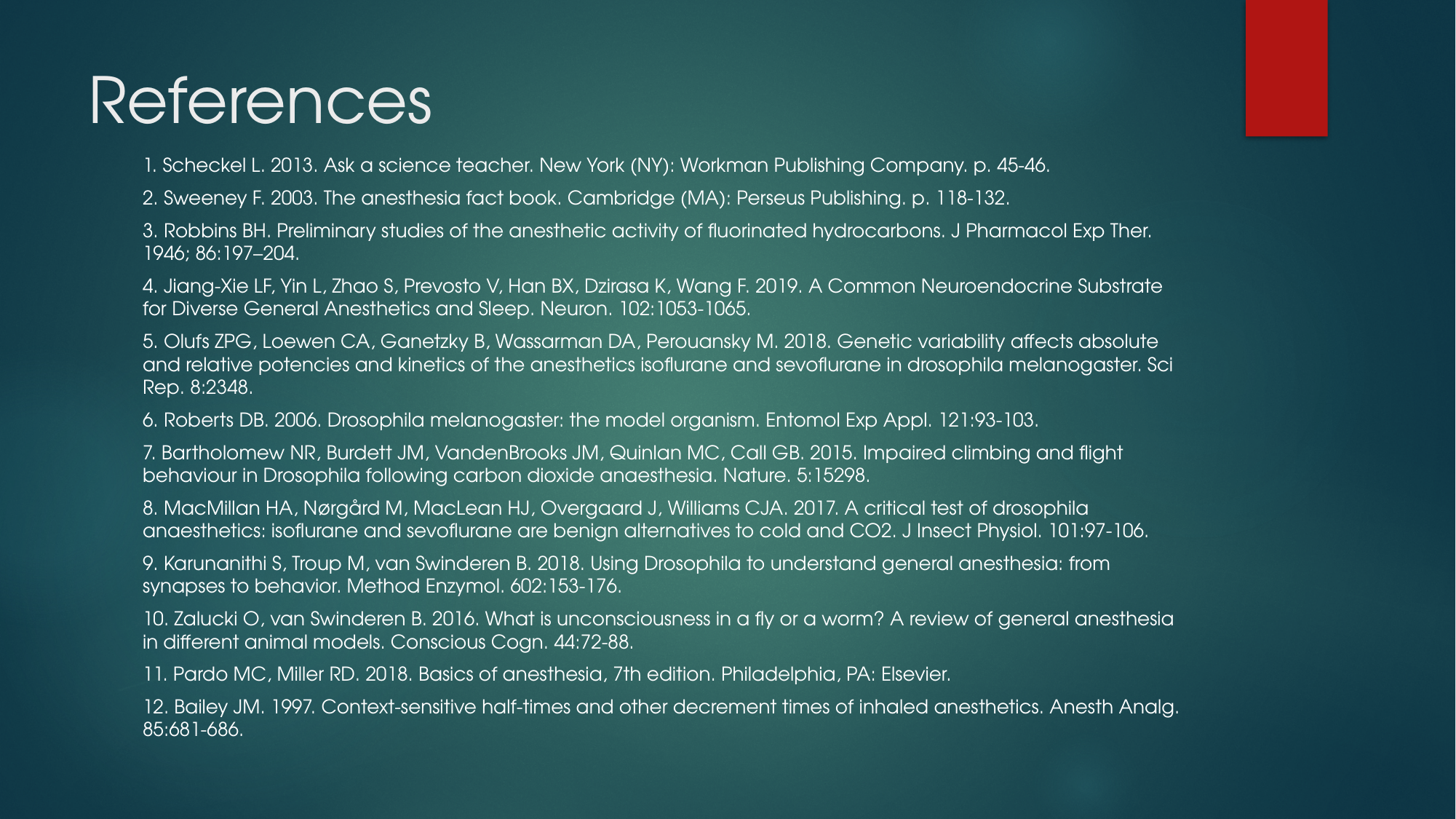

# References
1. Scheckel L. 2013. Ask a science teacher. New York (NY): Workman Publishing Company. p. 45-46.
2. Sweeney F. 2003. The anesthesia fact book. Cambridge (MA): Perseus Publishing. p. 118-132.
3. Robbins BH. Preliminary studies of the anesthetic activity of fluorinated hydrocarbons. J Pharmacol Exp Ther. 1946; 86:197–204.
4. Jiang-Xie LF, Yin L, Zhao S, Prevosto V, Han BX, Dzirasa K, Wang F. 2019. A Common Neuroendocrine Substrate for Diverse General Anesthetics and Sleep. Neuron. 102:1053-1065.
5. Olufs ZPG, Loewen CA, Ganetzky B, Wassarman DA, Perouansky M. 2018. Genetic variability affects absolute and relative potencies and kinetics of the anesthetics isoflurane and sevoflurane in drosophila melanogaster. Sci Rep. 8:2348.
6. Roberts DB. 2006. Drosophila melanogaster: the model organism. Entomol Exp Appl. 121:93-103.
7. Bartholomew NR, Burdett JM, VandenBrooks JM, Quinlan MC, Call GB. 2015. Impaired climbing and flight behaviour in Drosophila following carbon dioxide anaesthesia. Nature. 5:15298.
8. MacMillan HA, Nørgård M, MacLean HJ, Overgaard J, Williams CJA. 2017. A critical test of drosophila anaesthetics: isoﬂurane and sevoflurane are benign alternatives to cold and CO2. J Insect Physiol. 101:97-106.
9. Karunanithi S, Troup M, van Swinderen B. 2018. Using Drosophila to understand general anesthesia: from synapses to behavior. Method Enzymol. 602:153-176.
10. Zalucki O, van Swinderen B. 2016. What is unconsciousness in a fly or a worm? A review of general anesthesia in different animal models. Conscious Cogn. 44:72-88.
11. Pardo MC, Miller RD. 2018. Basics of anesthesia, 7th edition. Philadelphia, PA: Elsevier.
12. Bailey JM. 1997. Context-sensitive half-times and other decrement times of inhaled anesthetics. Anesth Analg. 85:681-686.